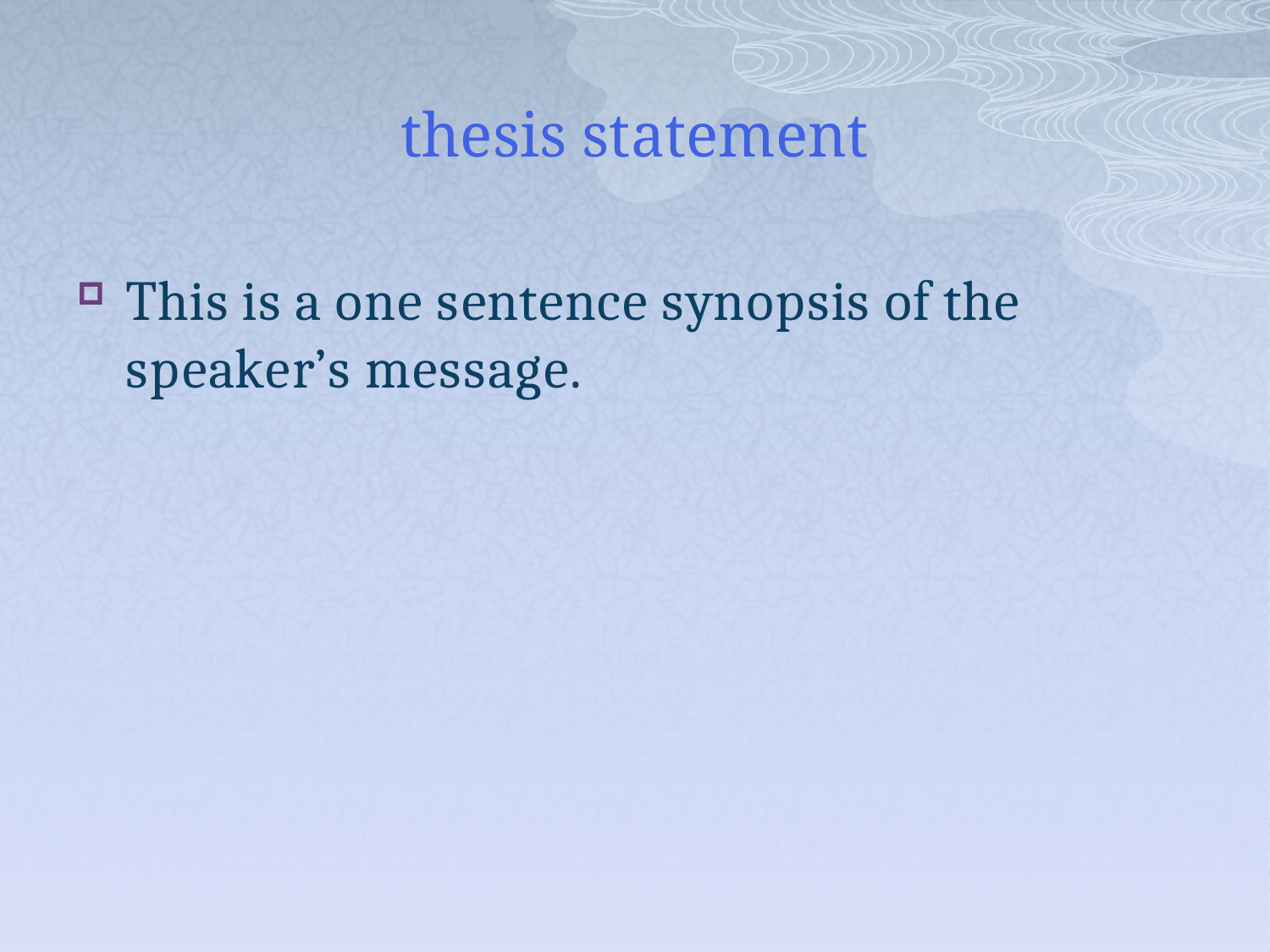

# thesis statement
This is a one sentence synopsis of the speaker’s message.